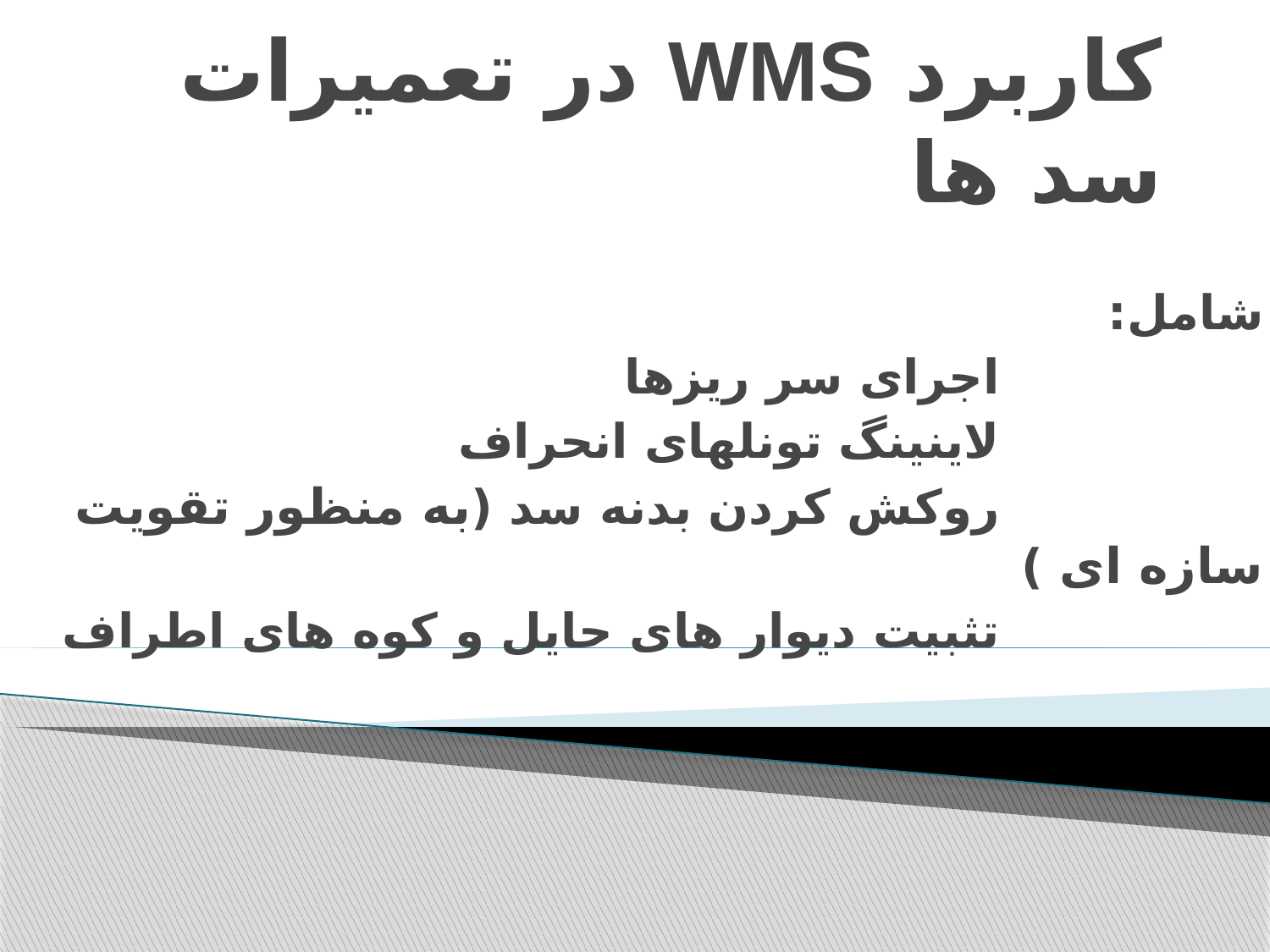

# کاربرد WMS در تعمیرات سد ها
شامل:
                اجرای سر ریزها
                لاینینگ تونلهای انحراف
                روکش کردن بدنه سد (به منظور تقویت سازه ای )
                تثبیت دیوار های حایل و کوه های اطراف